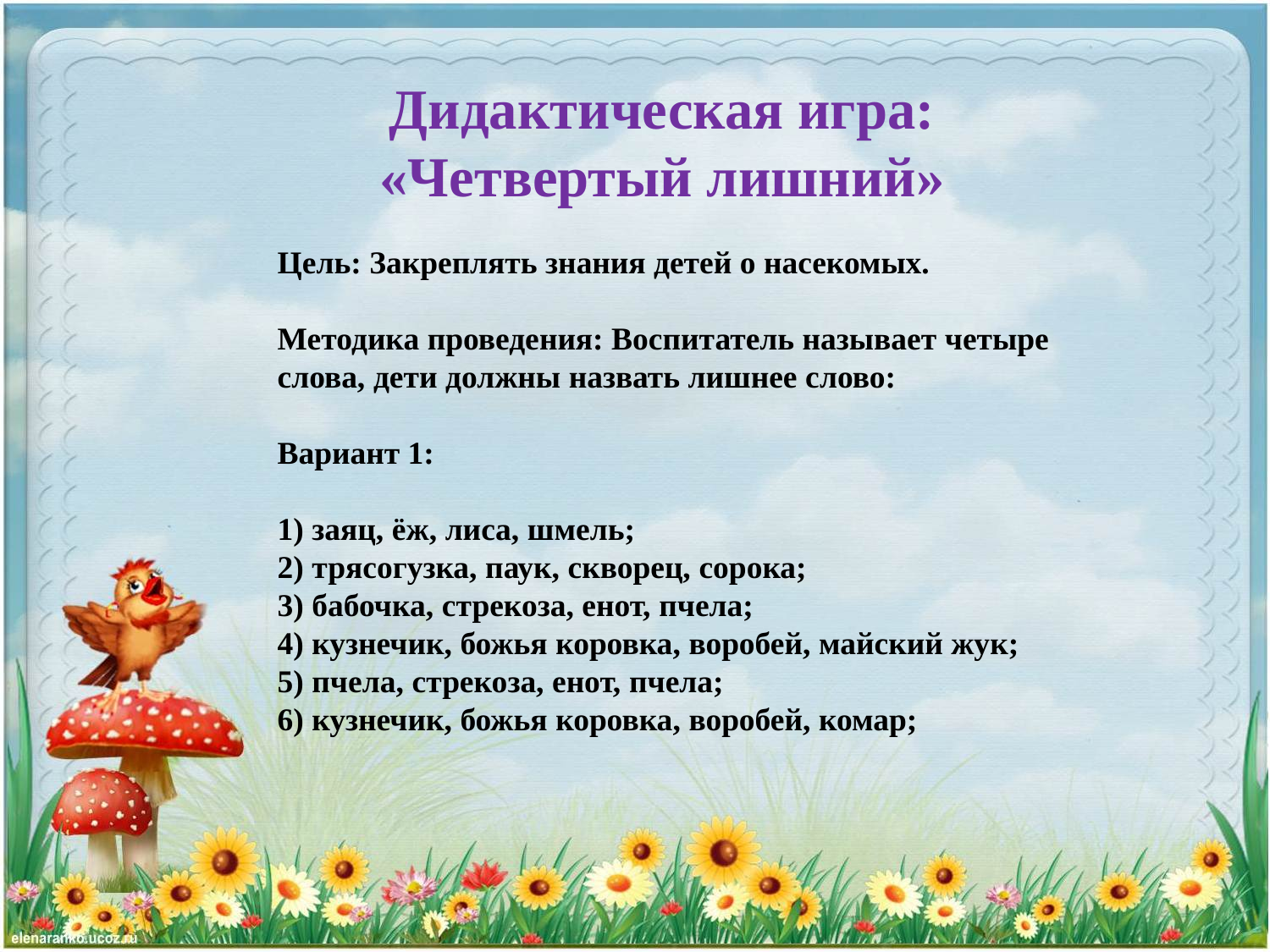

Дидактическая игра: «Четвертый лишний»

Цель: Закреплять знания детей о насекомых.

Методика проведения: Воспитатель называет четыре слова, дети должны назвать лишнее слово:

Вариант 1:

1) заяц, ёж, лиса, шмель;
2) трясогузка, паук, скворец, сорока;
3) бабочка, стрекоза, енот, пчела;
4) кузнечик, божья коровка, воробей, майский жук;
5) пчела, стрекоза, енот, пчела;
6) кузнечик, божья коровка, воробей, комар;